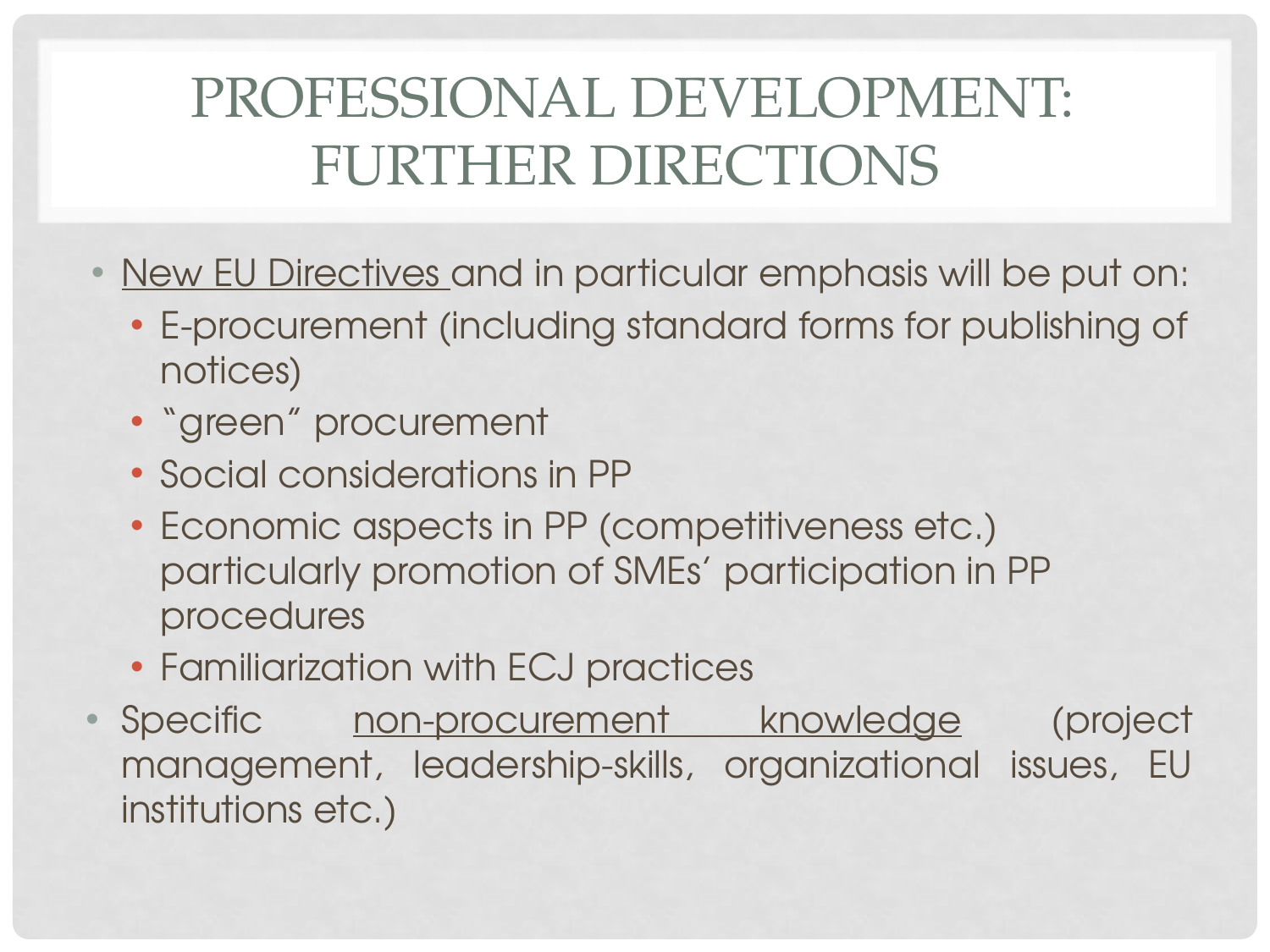

# professional development: Further directions
New EU Directives and in particular emphasis will be put on:
E-procurement (including standard forms for publishing of notices)
“green” procurement
Social considerations in PP
Economic aspects in PP (competitiveness etc.) particularly promotion of SMEs’ participation in PP procedures
Familiarization with ECJ practices
Specific non-procurement knowledge (project management, leadership-skills, organizational issues, EU institutions etc.)